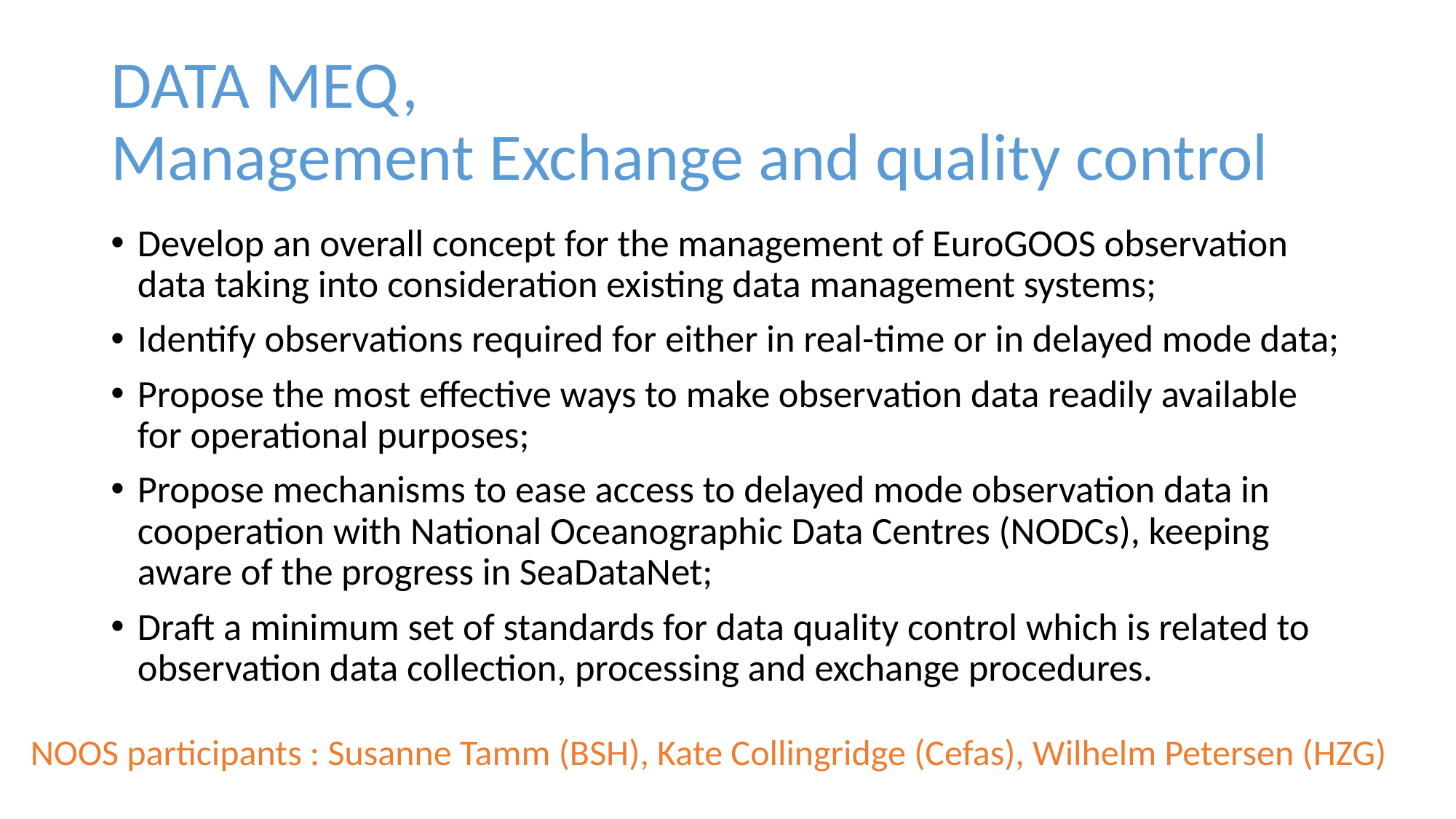

# DATA MEQ, Management Exchange and quality control
Develop an overall concept for the management of EuroGOOS observation data taking into consideration existing data management systems;
Identify observations required for either in real-time or in delayed mode data;
Propose the most effective ways to make observation data readily available for operational purposes;
Propose mechanisms to ease access to delayed mode observation data in cooperation with National Oceanographic Data Centres (NODCs), keeping aware of the progress in SeaDataNet;
Draft a minimum set of standards for data quality control which is related to observation data collection, processing and exchange procedures.

NOOS participants : Susanne Tamm (BSH), Kate Collingridge (Cefas), Wilhelm Petersen (HZG)